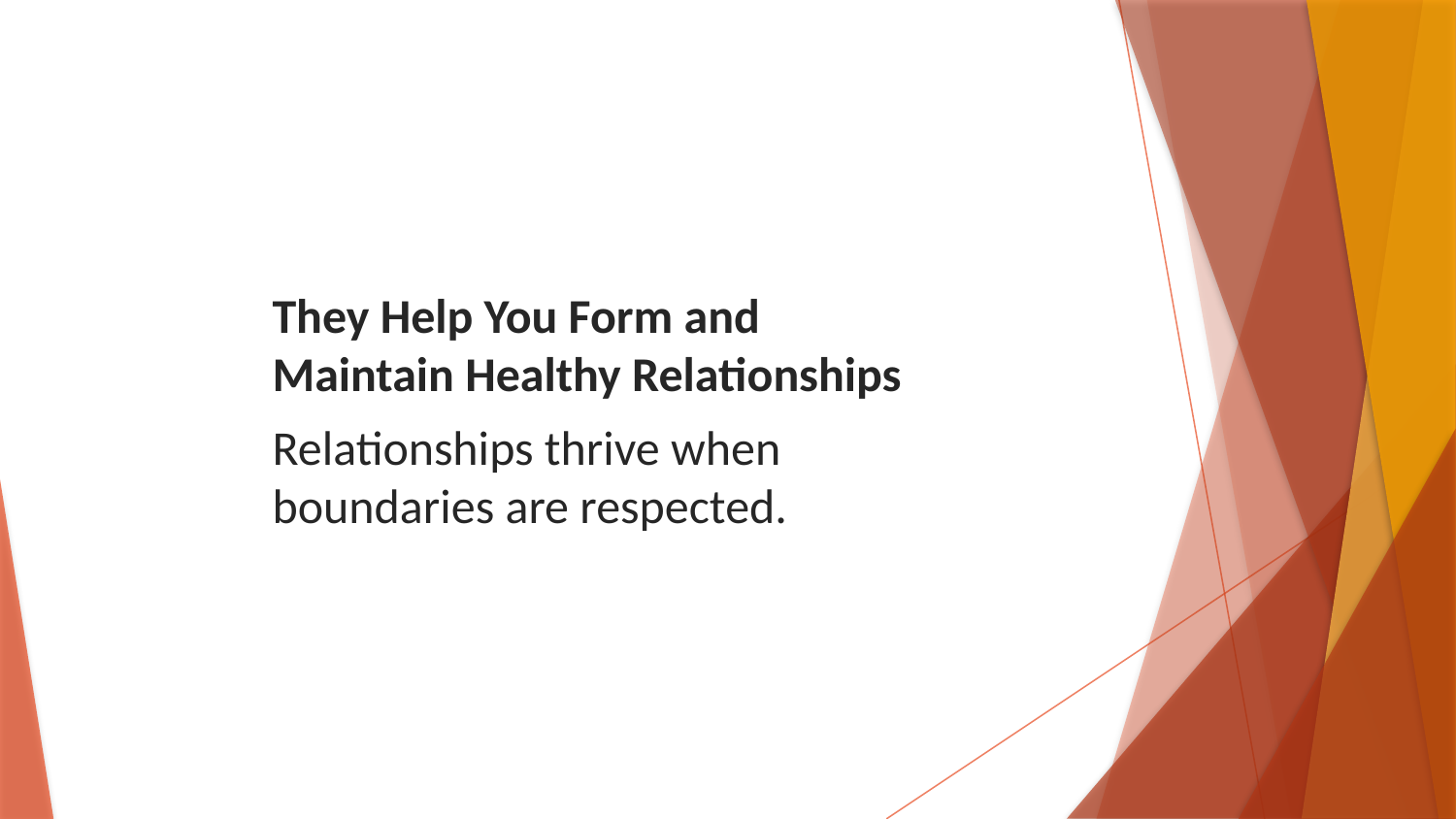

They Help You Form and Maintain Healthy Relationships
Relationships thrive when boundaries are respected.